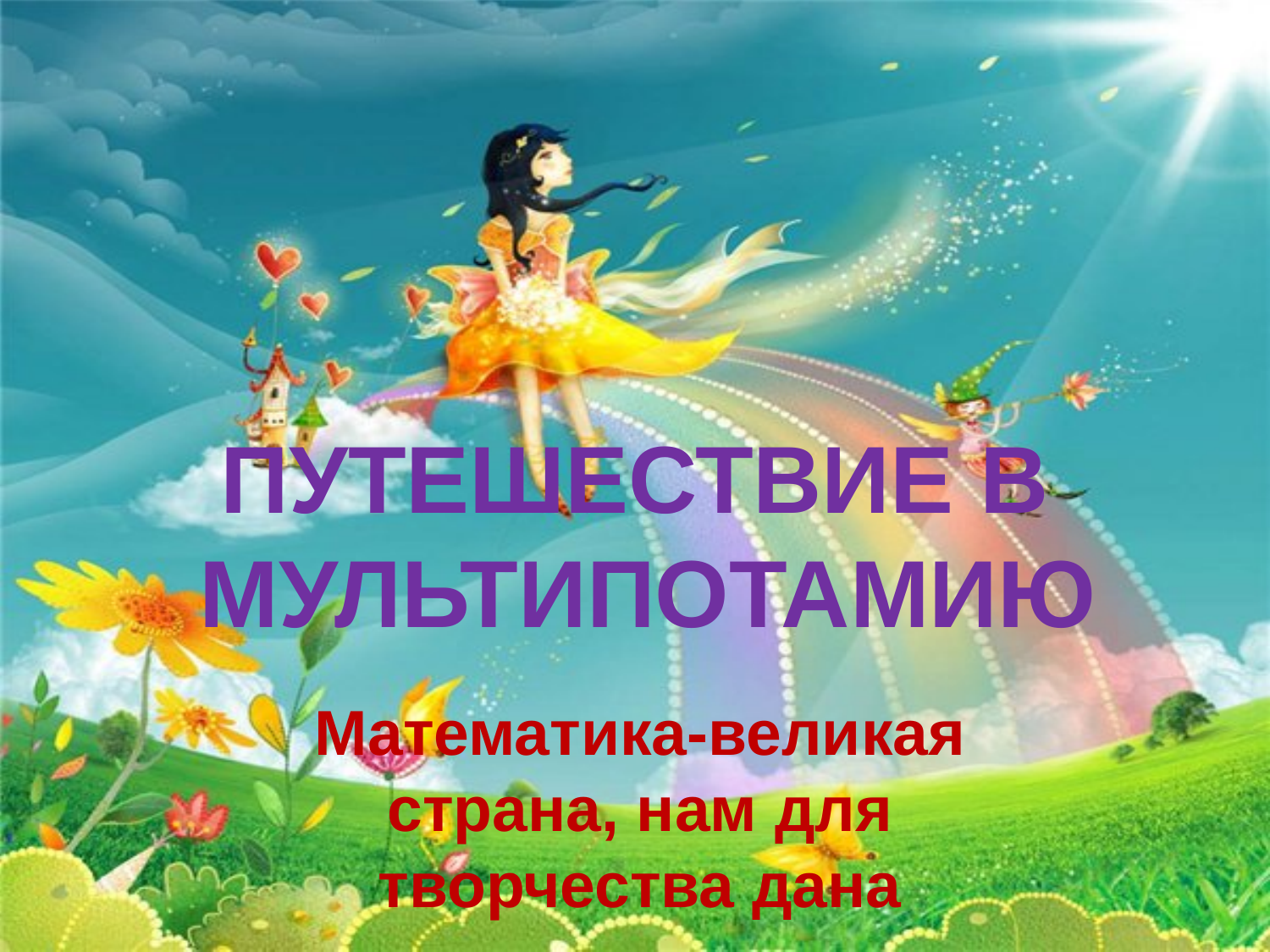

Путешествие в
 Мультипотамию
Математика-великая страна, нам для творчества дана